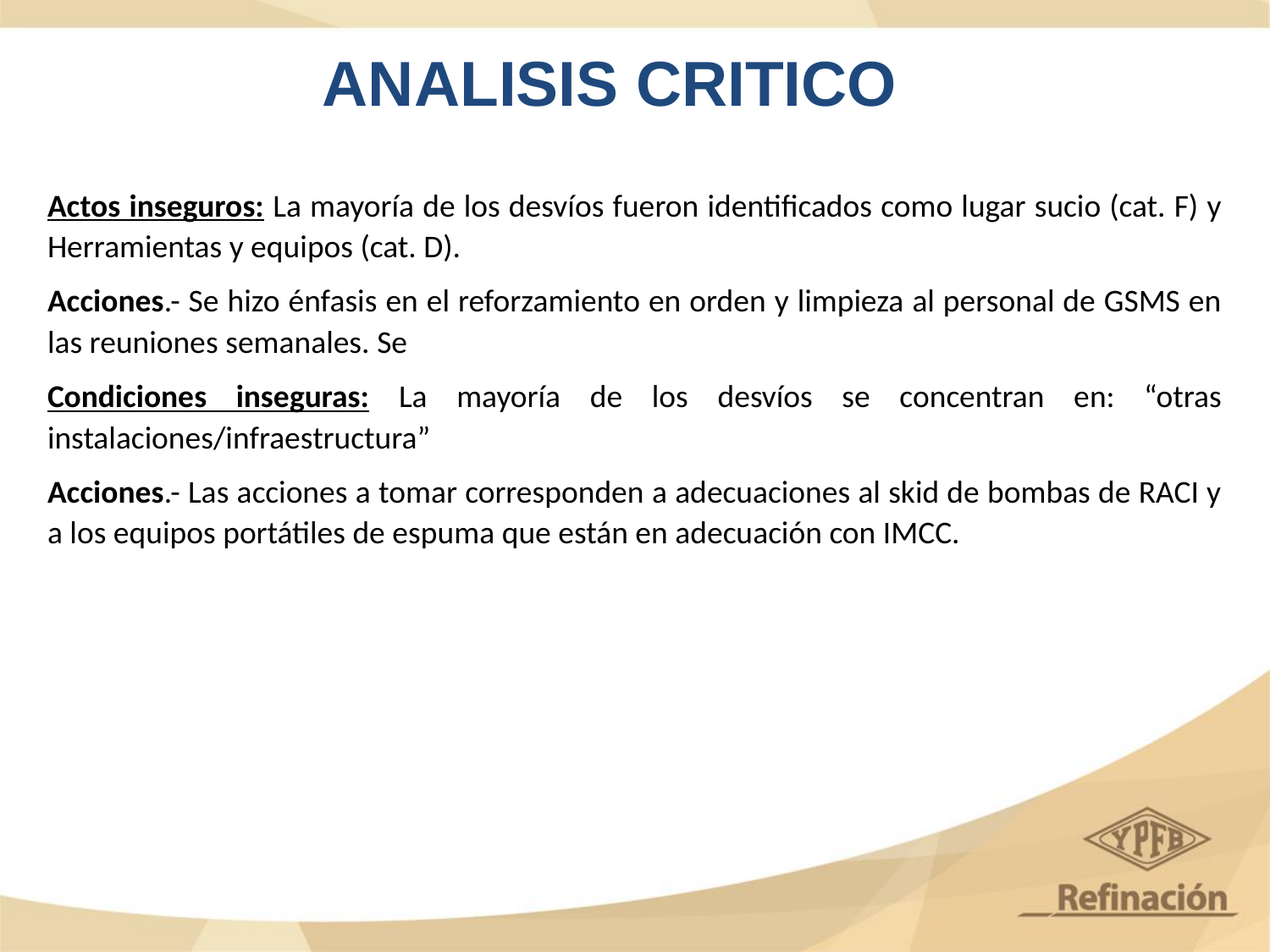

ANALISIS CRITICO
Actos inseguros: La mayoría de los desvíos fueron identificados como lugar sucio (cat. F) y Herramientas y equipos (cat. D).
Acciones.- Se hizo énfasis en el reforzamiento en orden y limpieza al personal de GSMS en las reuniones semanales. Se
Condiciones inseguras: La mayoría de los desvíos se concentran en: “otras instalaciones/infraestructura”
Acciones.- Las acciones a tomar corresponden a adecuaciones al skid de bombas de RACI y a los equipos portátiles de espuma que están en adecuación con IMCC.